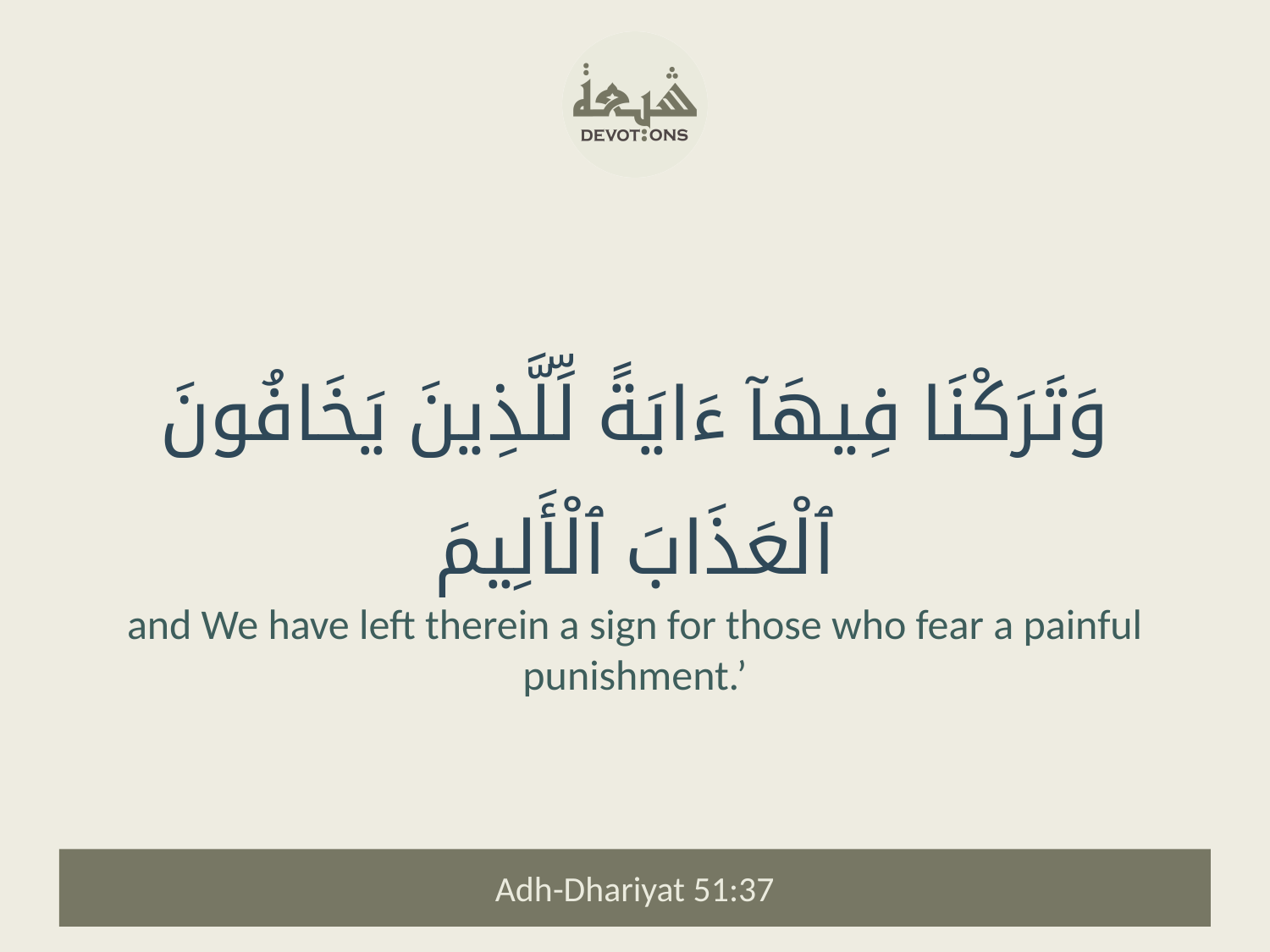

وَتَرَكْنَا فِيهَآ ءَايَةً لِّلَّذِينَ يَخَافُونَ ٱلْعَذَابَ ٱلْأَلِيمَ
and We have left therein a sign for those who fear a painful punishment.’
Adh-Dhariyat 51:37